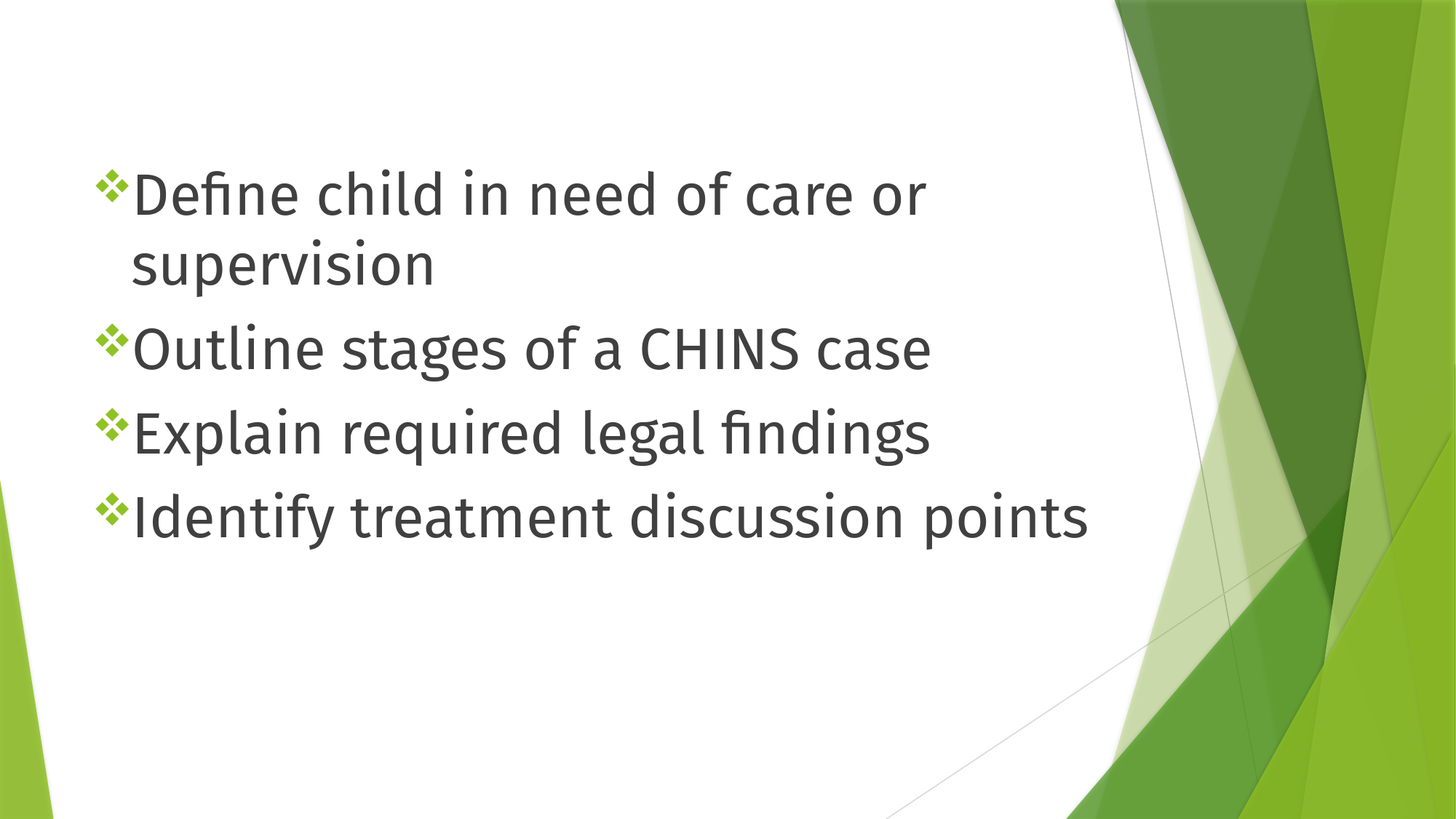

#
Define child in need of care or supervision
Outline stages of a CHINS case
Explain required legal findings
Identify treatment discussion points